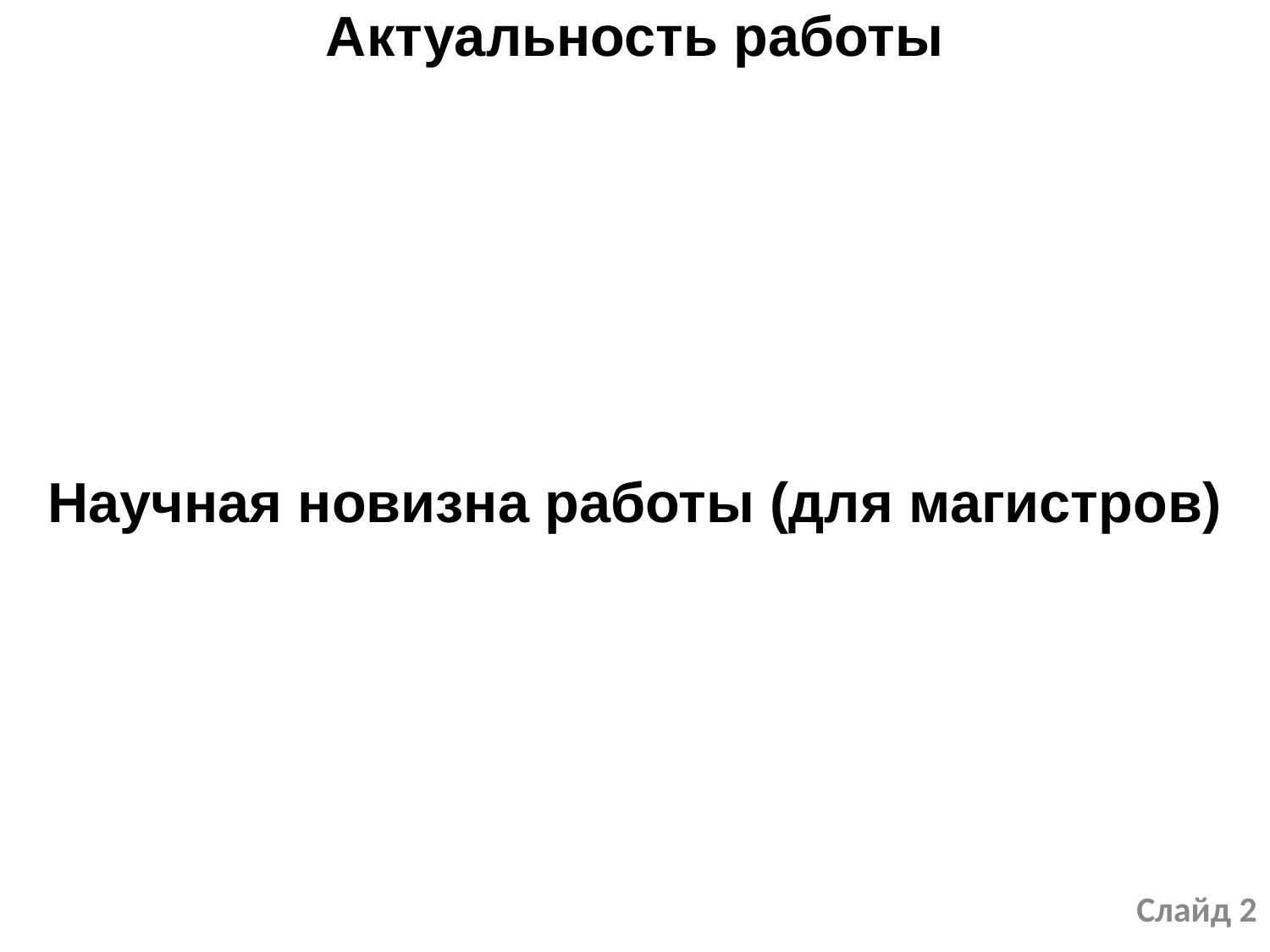

# Актуальность работы

Научная новизна работы (для магистров)
Слайд 2